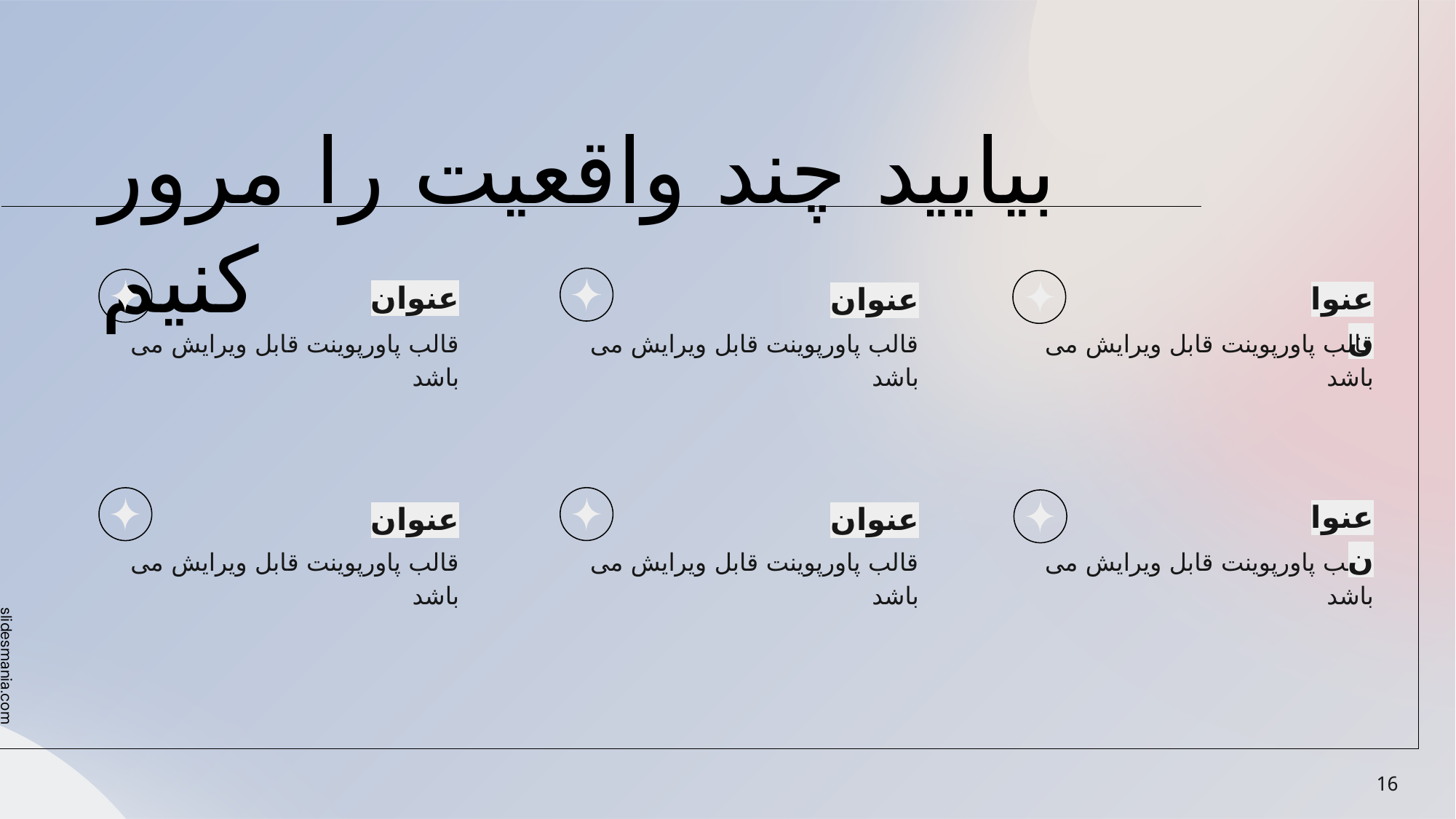

# بیایید چند واقعیت را مرور کنیم
عنوان
عنوان
عنوان

قالب پاورپوینت قابل ویرایش می باشد
قالب پاورپوینت قابل ویرایش می باشد
قالب پاورپوینت قابل ویرایش می باشد
عنوان
عنوان
عنوان

قالب پاورپوینت قابل ویرایش می باشد
قالب پاورپوینت قابل ویرایش می باشد

قالب پاورپوینت قابل ویرایش می باشد
16